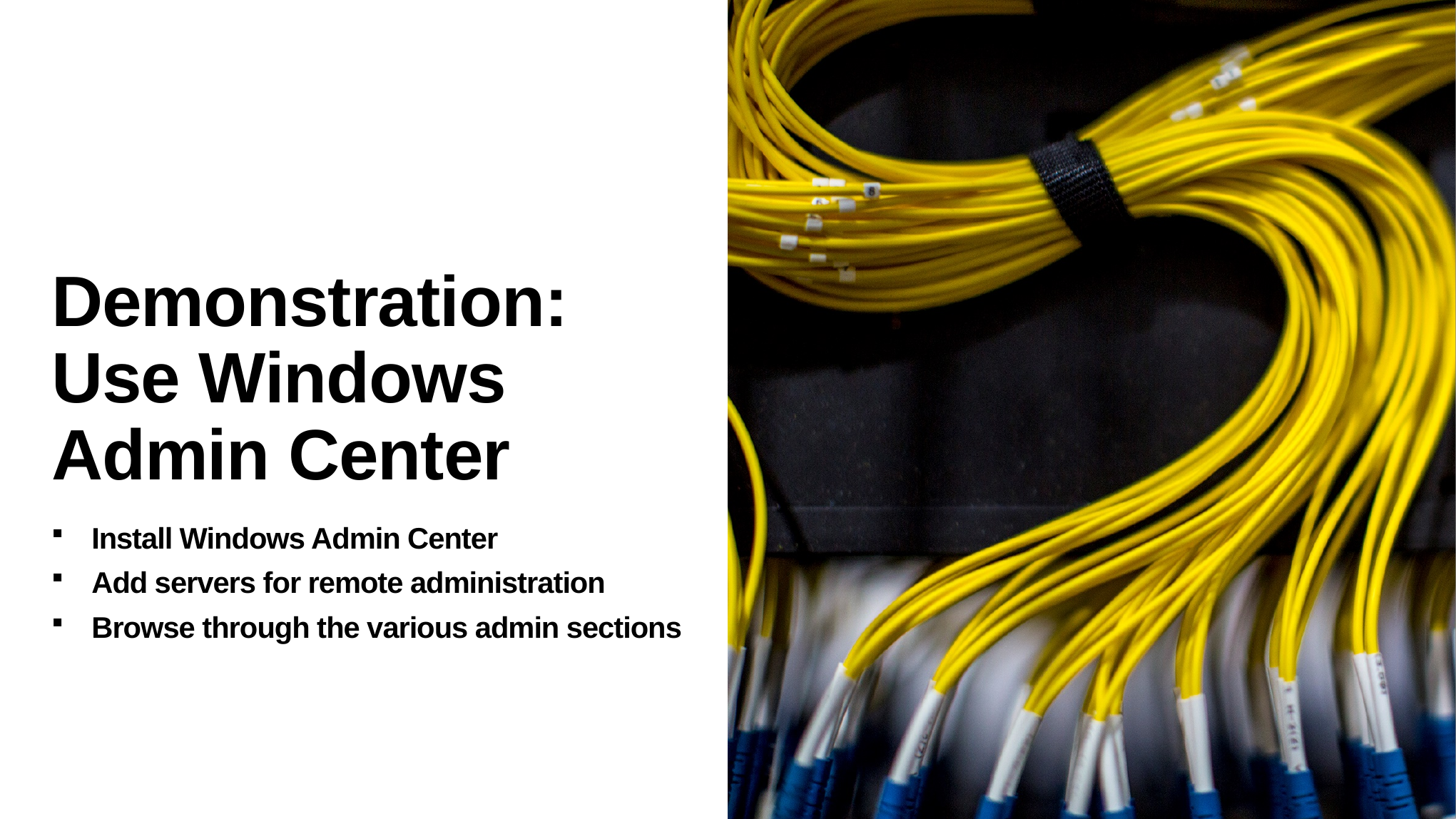

# Demonstration: Use Windows Admin Center
Install Windows Admin Center
Add servers for remote administration
Browse through the various admin sections